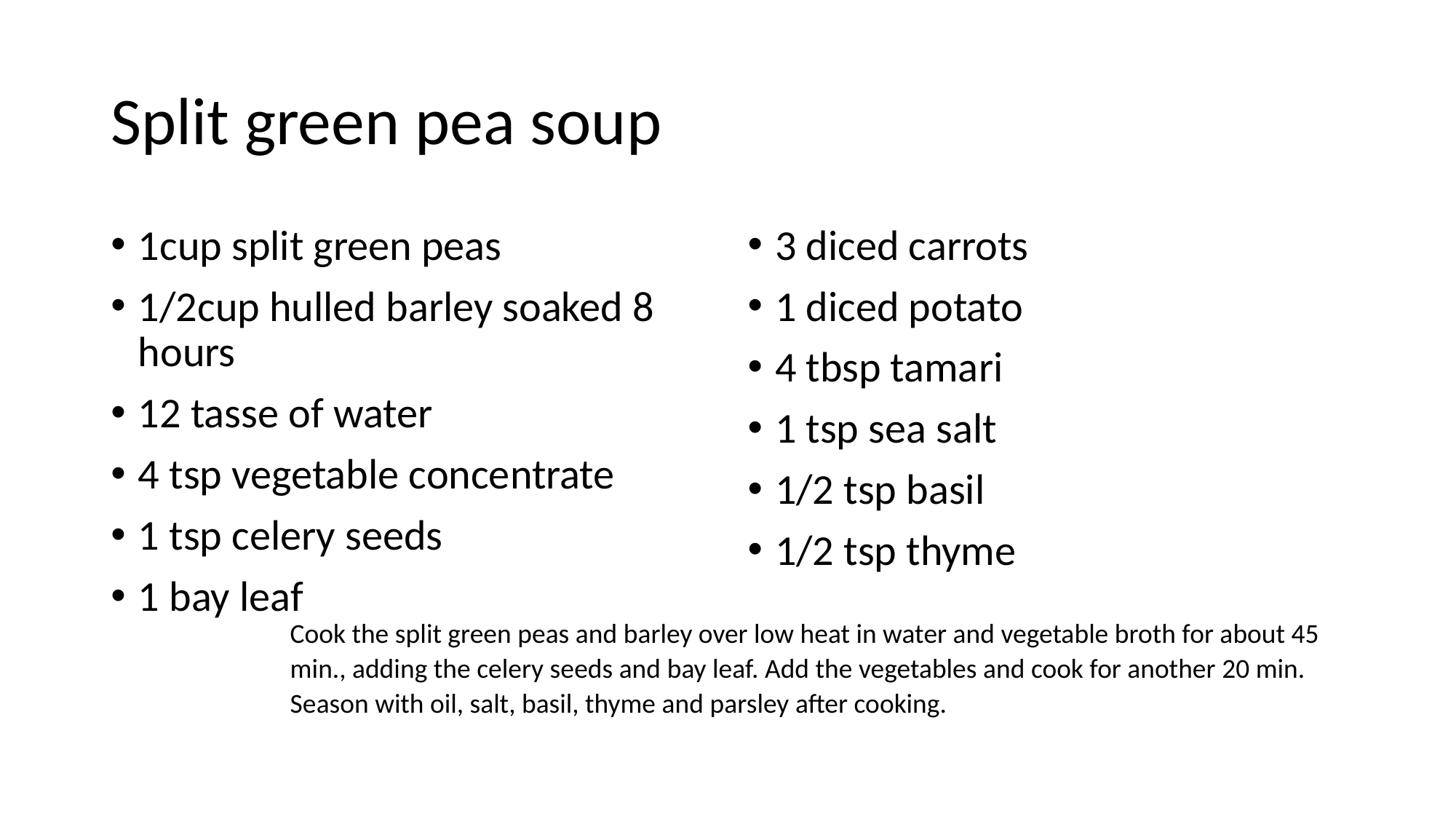

# Split green pea soup
1cup split green peas
1/2cup hulled barley soaked 8 hours
12 tasse of water
4 tsp vegetable concentrate
1 tsp celery seeds
1 bay leaf
3 diced carrots
1 diced potato
4 tbsp tamari
1 tsp sea salt
1/2 tsp basil
1/2 tsp thyme
Cook the split green peas and barley over low heat in water and vegetable broth for about 45 min., adding the celery seeds and bay leaf. Add the vegetables and cook for another 20 min. Season with oil, salt, basil, thyme and parsley after cooking.